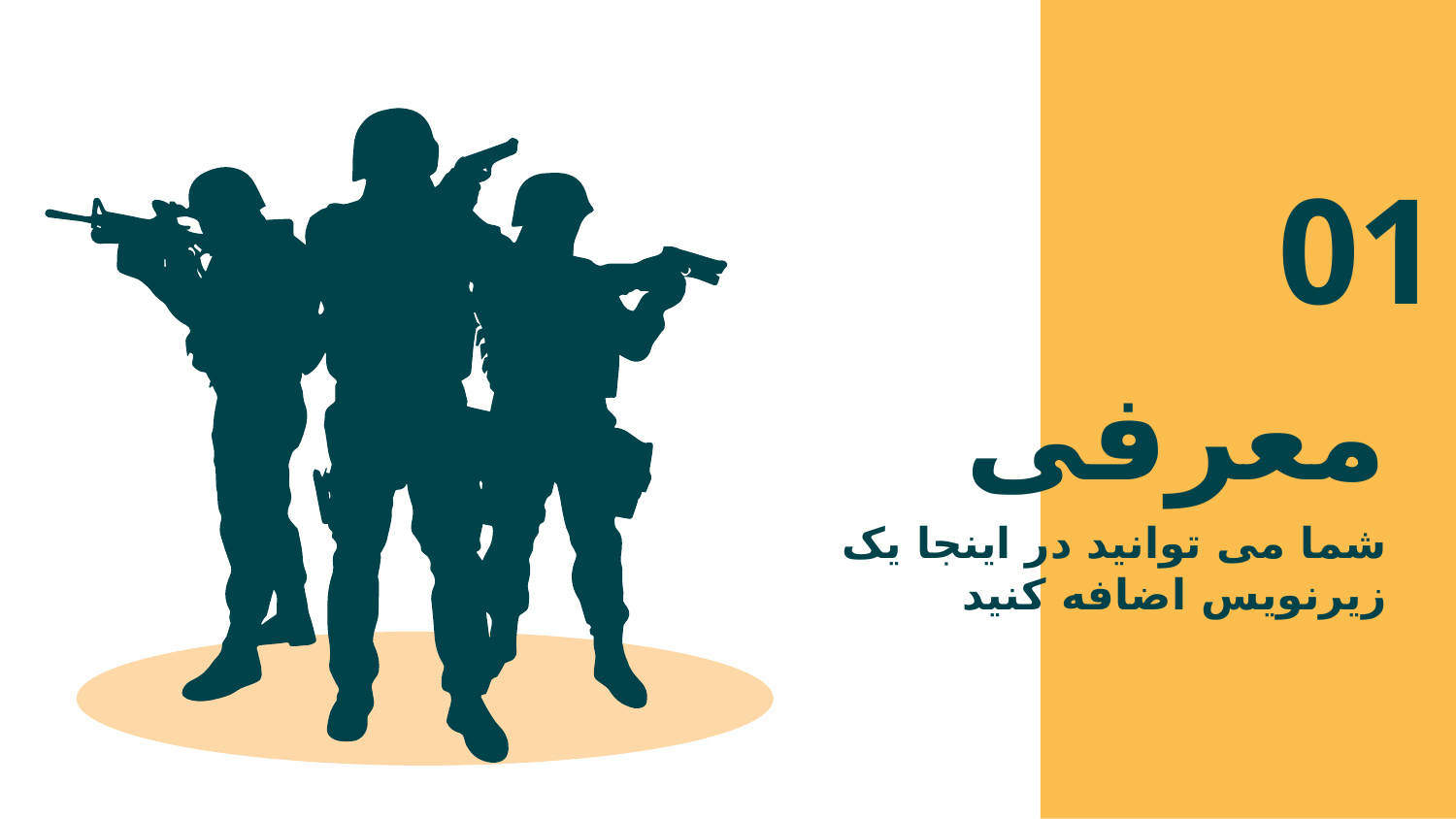

01
# معرفی
شما می توانید در اینجا یک زیرنویس اضافه کنید